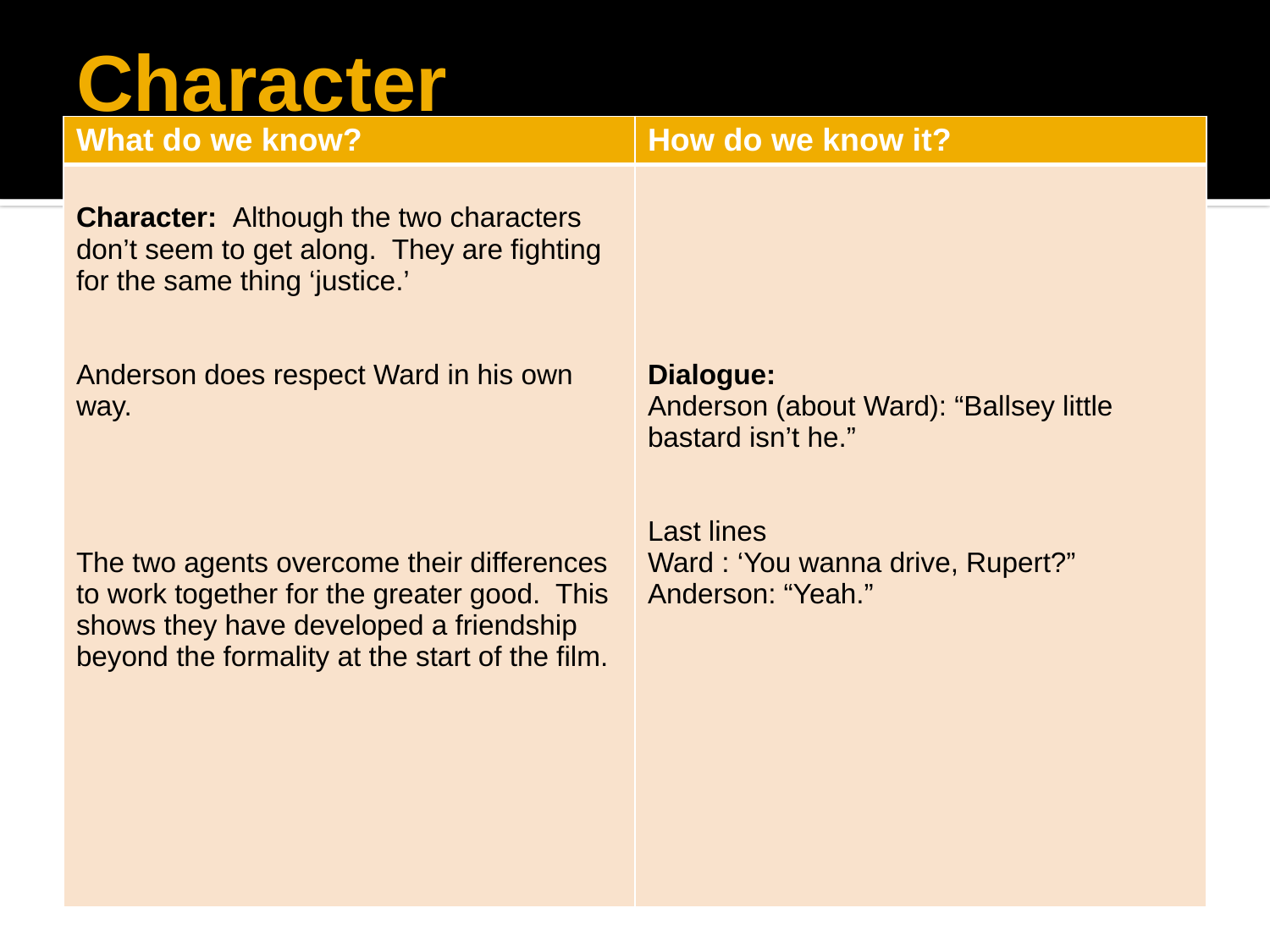

# Character
| What do we know? | How do we know it? |
| --- | --- |
| Character: Although the two characters don’t seem to get along. They are fighting for the same thing ‘justice.’ Anderson does respect Ward in his own way. The two agents overcome their differences to work together for the greater good. This shows they have developed a friendship beyond the formality at the start of the film. | Dialogue: Anderson (about Ward): “Ballsey little bastard isn’t he.” Last lines Ward : ‘You wanna drive, Rupert?” Anderson: “Yeah.” |